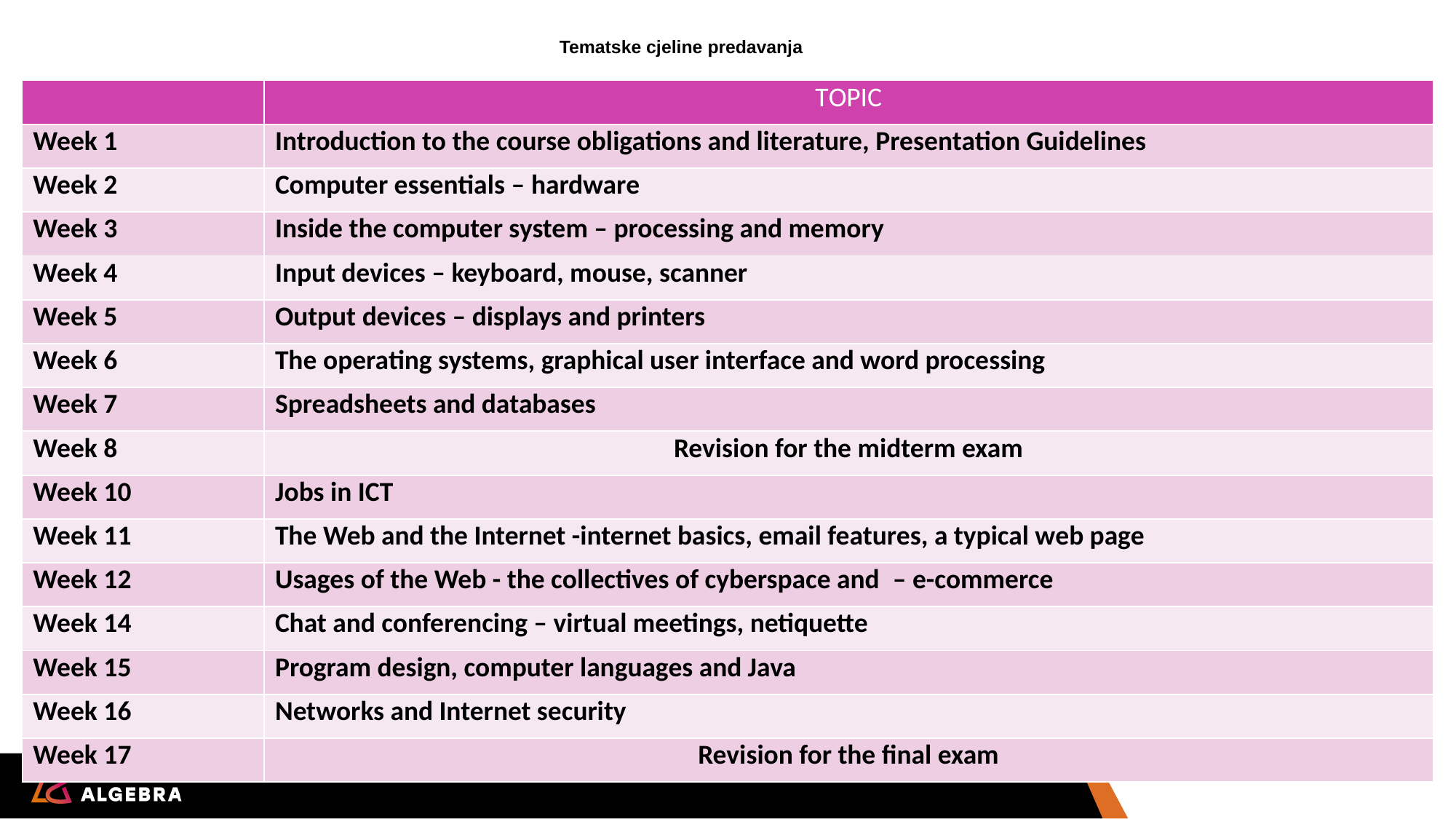

# Tematske cjeline predavanja
|  | TOPIC |
| --- | --- |
| Week 1 | Introduction to the course obligations and literature, Presentation Guidelines |
| Week 2 | Computer essentials – hardware |
| Week 3 | Inside the computer system – processing and memory |
| Week 4 | Input devices – keyboard, mouse, scanner |
| Week 5 | Output devices – displays and printers |
| Week 6 | The operating systems, graphical user interface and word processing |
| Week 7 | Spreadsheets and databases |
| Week 8 | Revision for the midterm exam |
| Week 10 | Jobs in ICT |
| Week 11 | The Web and the Internet -internet basics, email features, a typical web page |
| Week 12 | Usages of the Web - the collectives of cyberspace and  – e-commerce |
| Week 14 | Chat and conferencing – virtual meetings, netiquette |
| Week 15 | Program design, computer languages and Java |
| Week 16 | Networks and Internet security |
| Week 17 | Revision for the final exam |